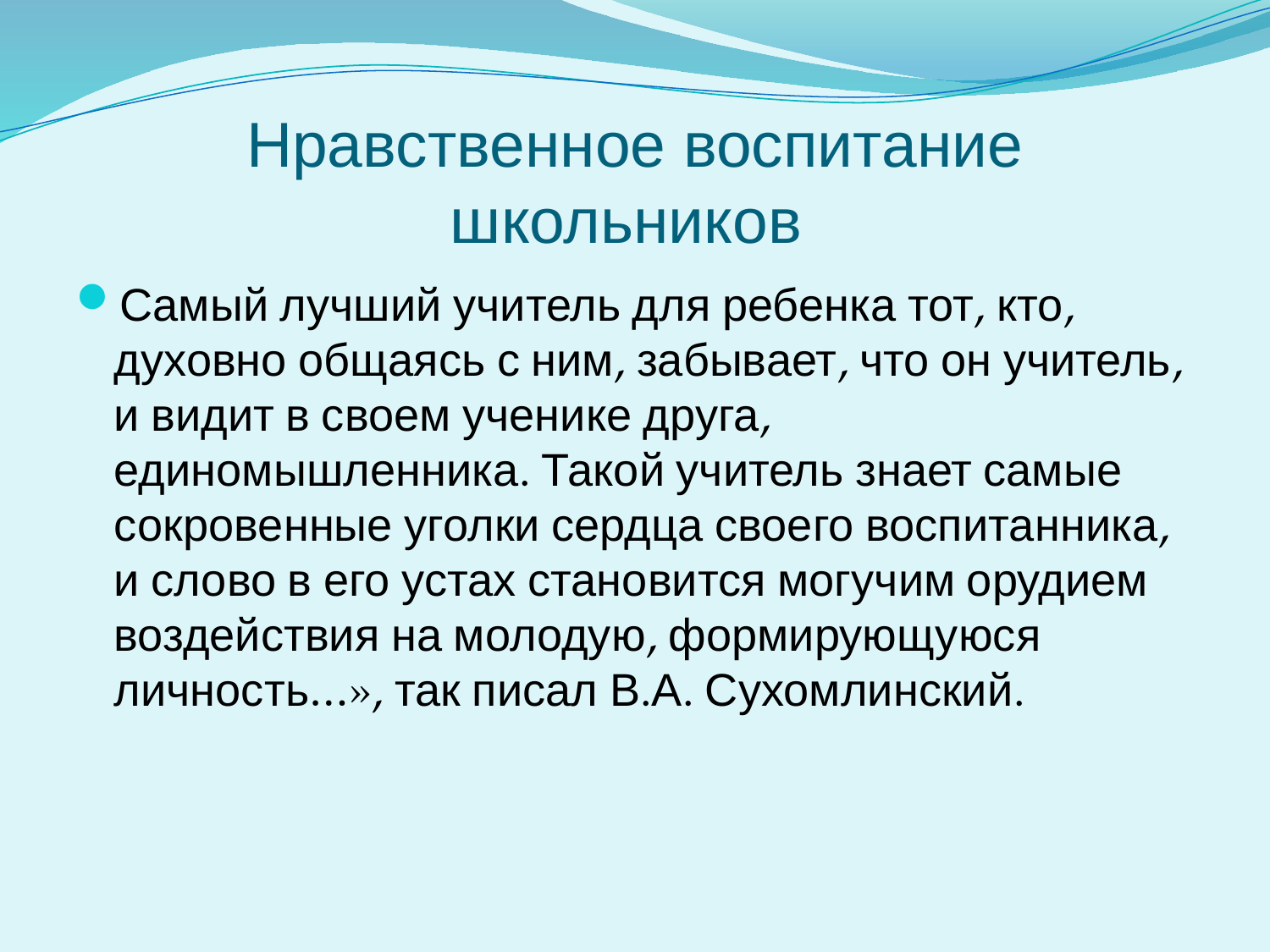

# Нравственное воспитание школьников
Самый лучший учитель для ребенка тот, кто, духовно общаясь с ним, забывает, что он учитель, и видит в своем ученике друга, единомышленника. Такой учитель знает самые сокровенные уголки сердца своего воспитанника, и слово в его устах становится могучим орудием воздействия на молодую, формирующуюся личность…», так писал В.А. Сухомлинский.